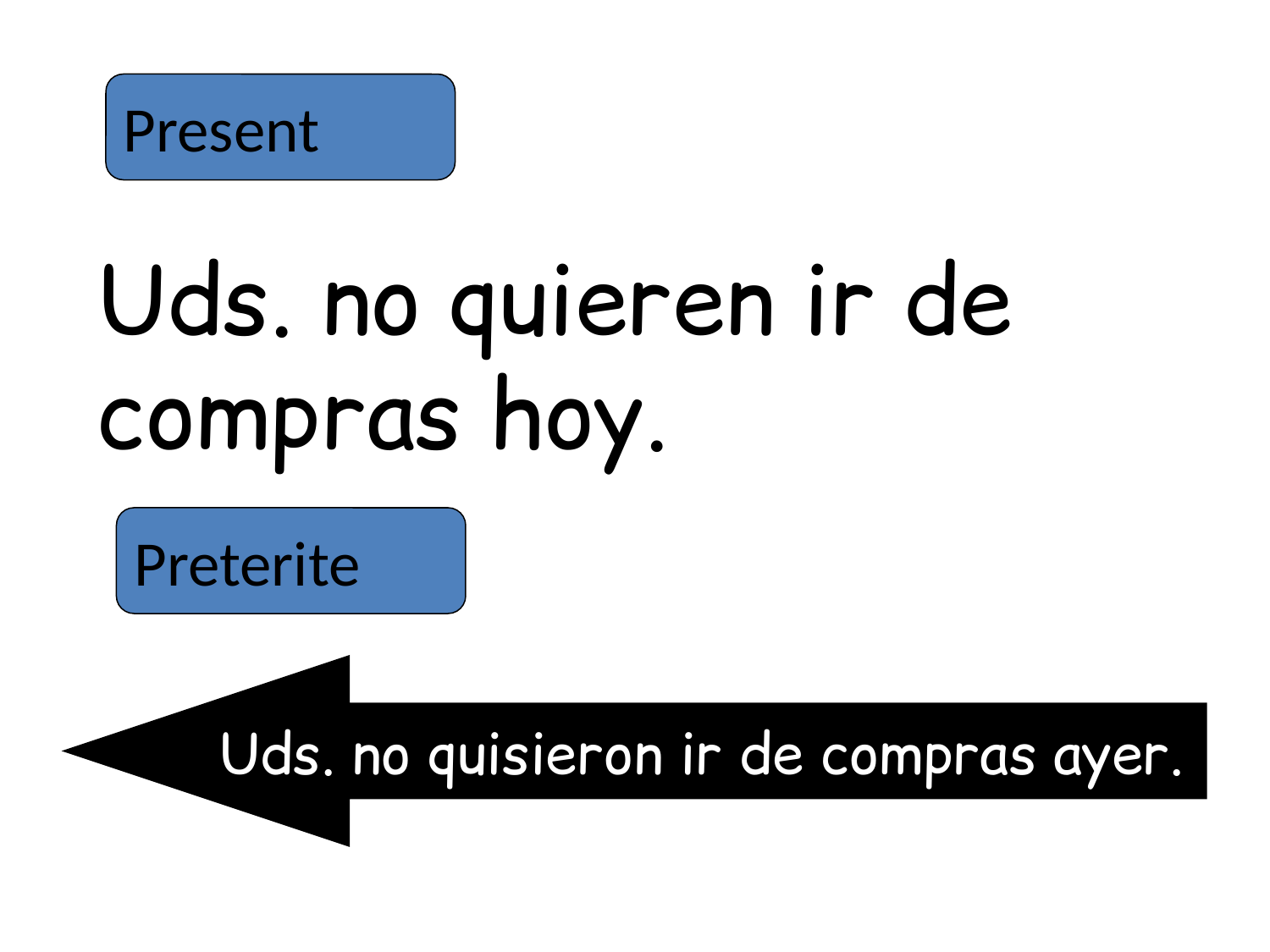

Present
Uds. no quieren ir de compras hoy.
Preterite
Uds. no quisieron ir de compras ayer.